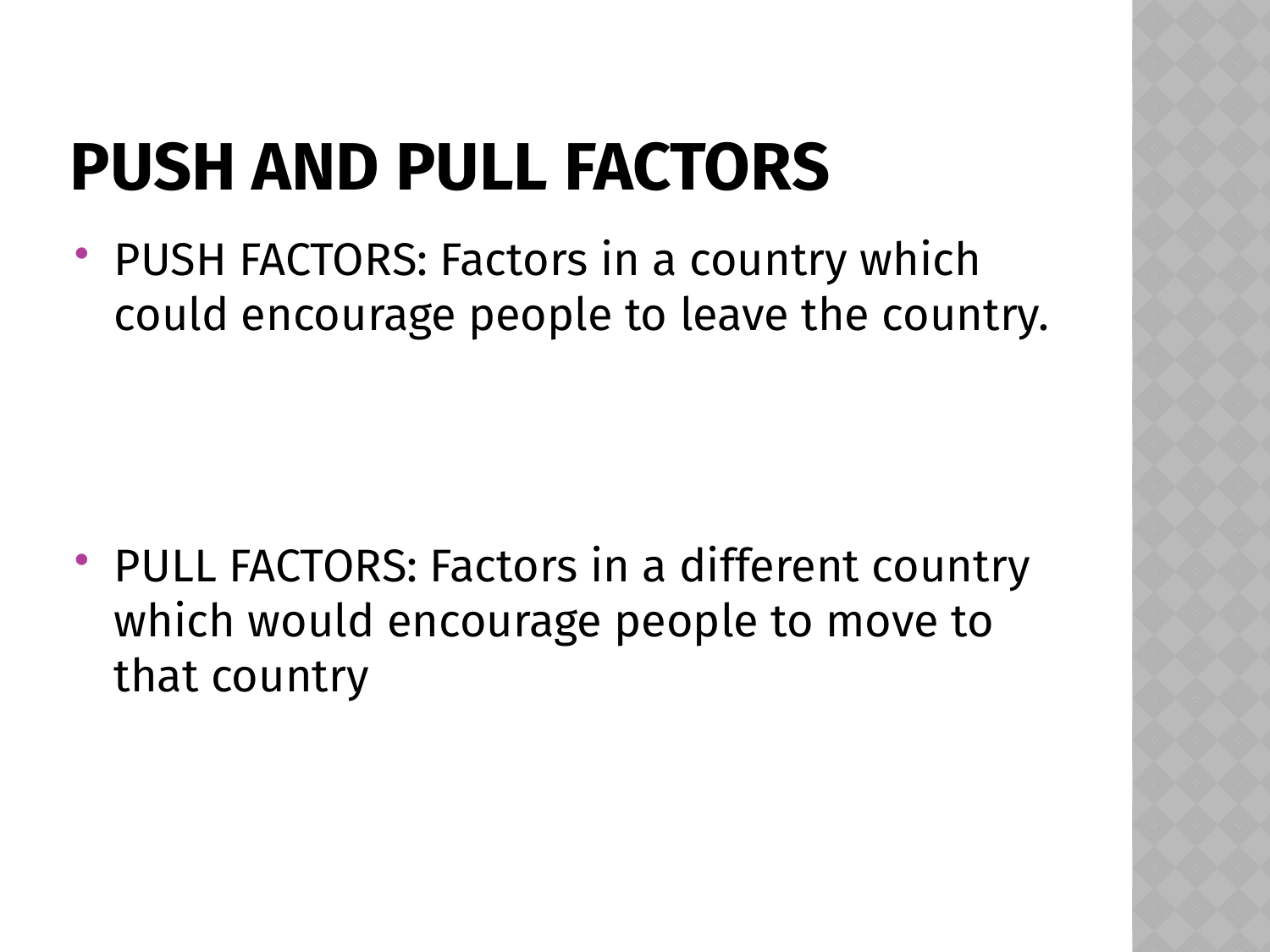

# Push and pull factors
PUSH FACTORS: Factors in a country which could encourage people to leave the country.

PULL FACTORS: Factors in a different country which would encourage people to move to that country